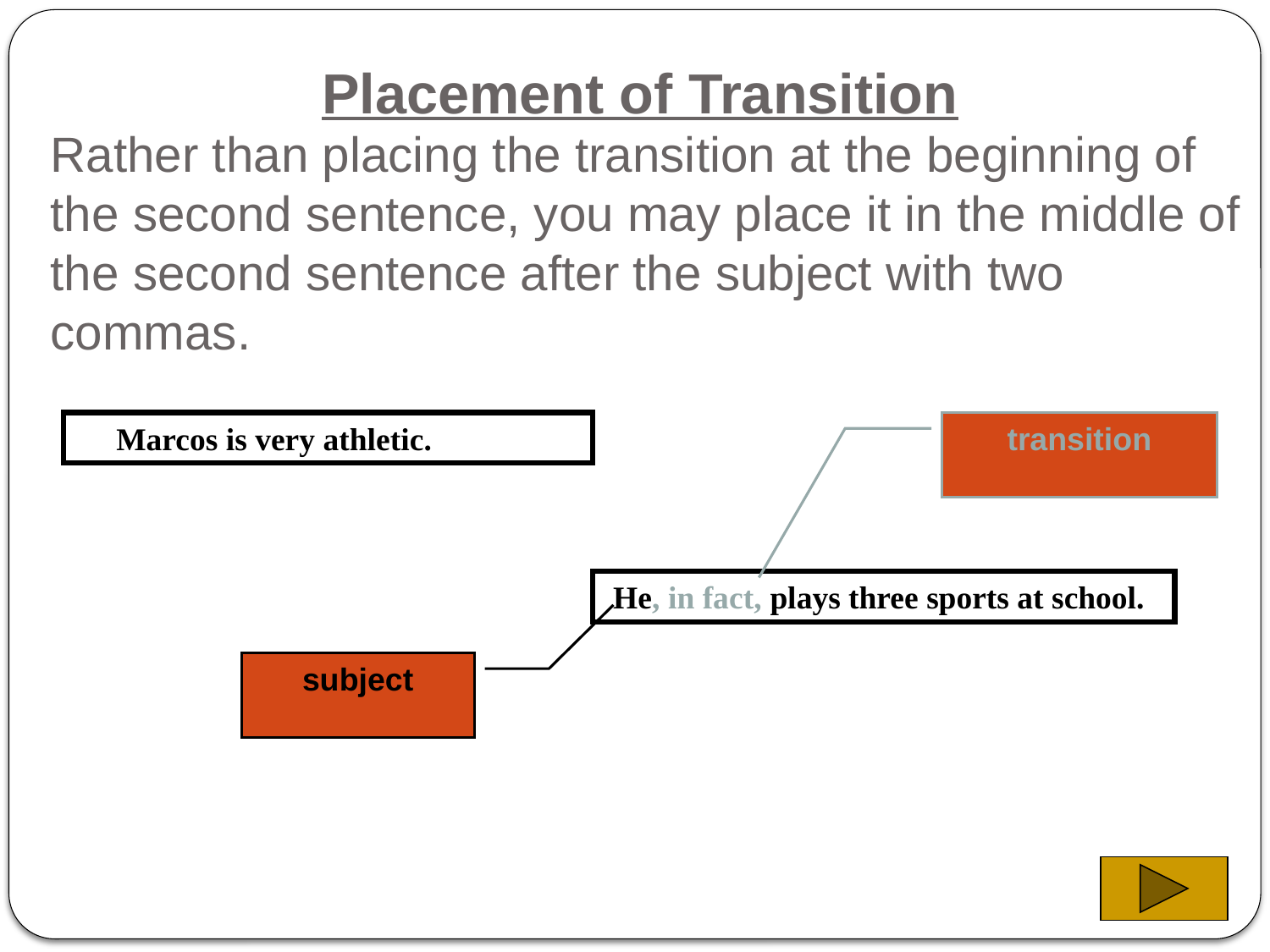

# Placement of Transition
   Rather than placing the transition at the beginning of the second sentence, you may place it in the middle of the second sentence after the subject with two commas.

     Marcos is very athletic.
transition
 He, in fact, plays three sports at school.
subject